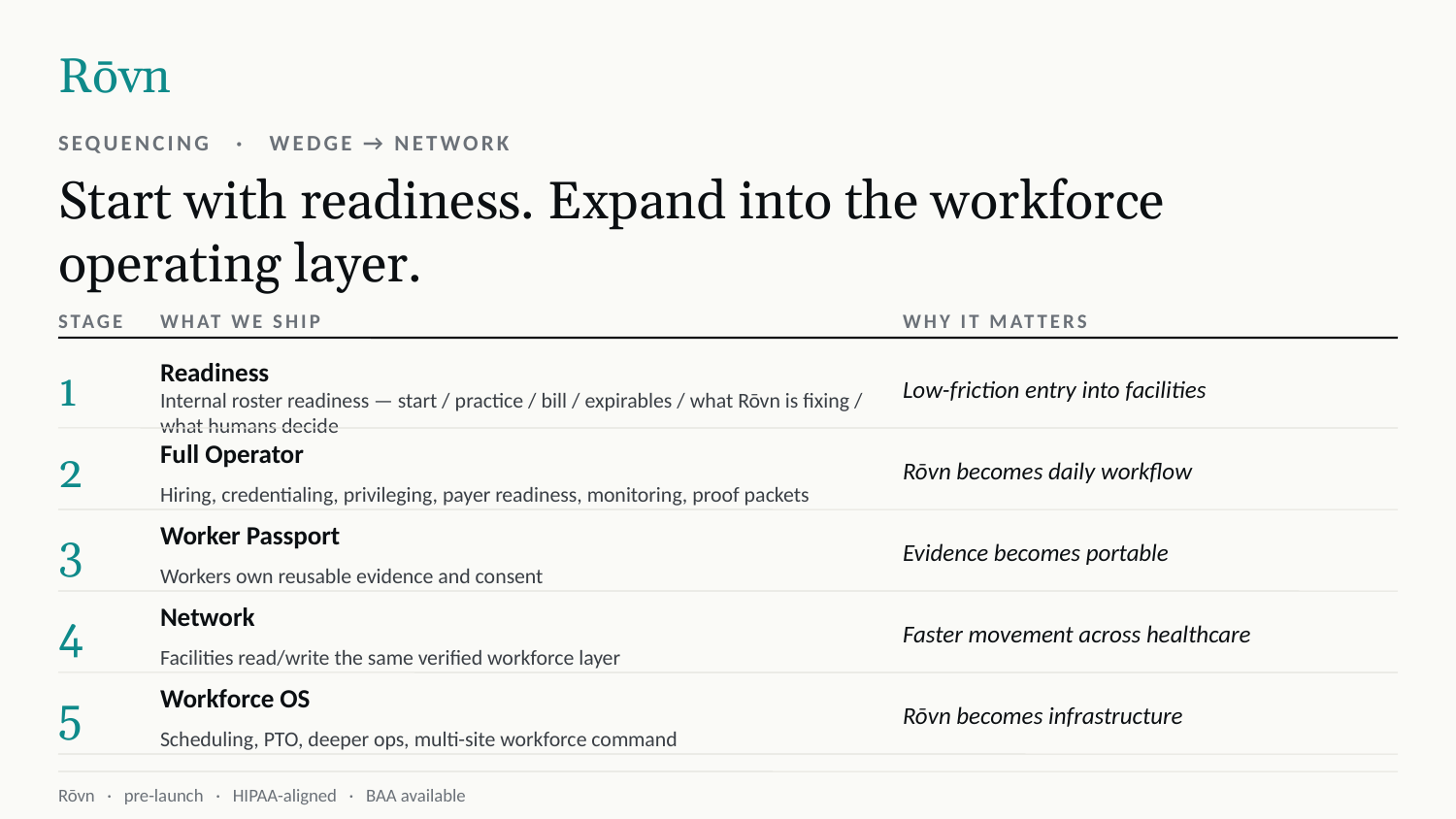

Rōvn
SEQUENCING   ·   WEDGE → NETWORK
Start with readiness. Expand into the workforce operating layer.
STAGE
WHAT WE SHIP
WHY IT MATTERS

1
Readiness
Low-friction entry into facilities
Internal roster readiness — start / practice / bill / expirables / what Rōvn is fixing / what humans decide

2
Full Operator
Rōvn becomes daily workflow
Hiring, credentialing, privileging, payer readiness, monitoring, proof packets

3
Worker Passport
Evidence becomes portable
Workers own reusable evidence and consent

4
Network
Faster movement across healthcare
Facilities read/write the same verified workforce layer

5
Workforce OS
Rōvn becomes infrastructure
Scheduling, PTO, deeper ops, multi-site workforce command

Rōvn   ·   pre-launch   ·   HIPAA-aligned   ·   BAA available